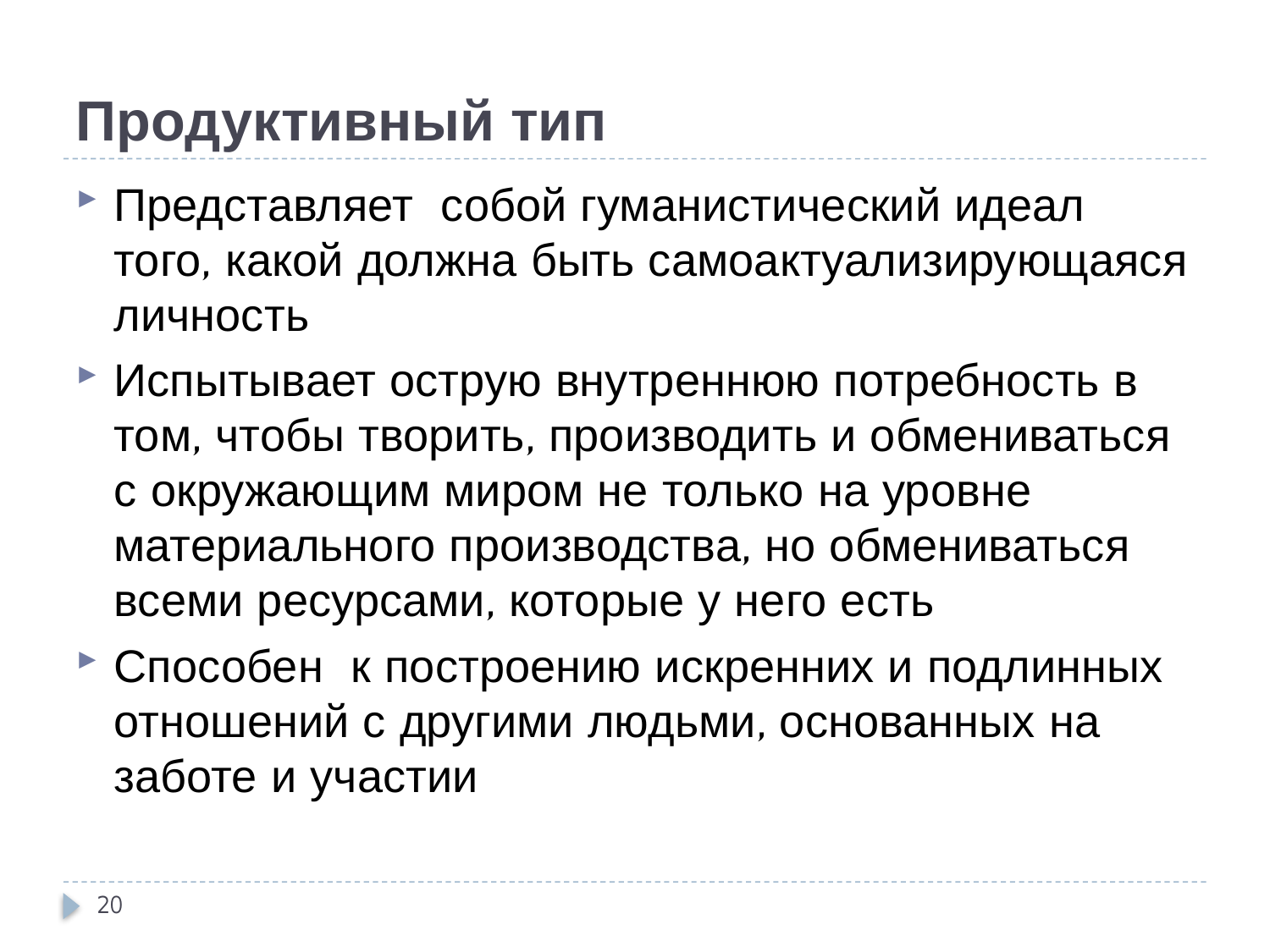

# Продуктивный тип
Представляет  собой гуманистический идеал того, какой должна быть самоактуализирующаяся личность
Испытывает острую внутреннюю потребность в том, чтобы творить, производить и обмениваться с окружающим миром не только на уровне материального производства, но обмениваться всеми ресурсами, которые у него есть
Способен  к построению искренних и подлинных отношений с другими людьми, основанных на заботе и участии
20